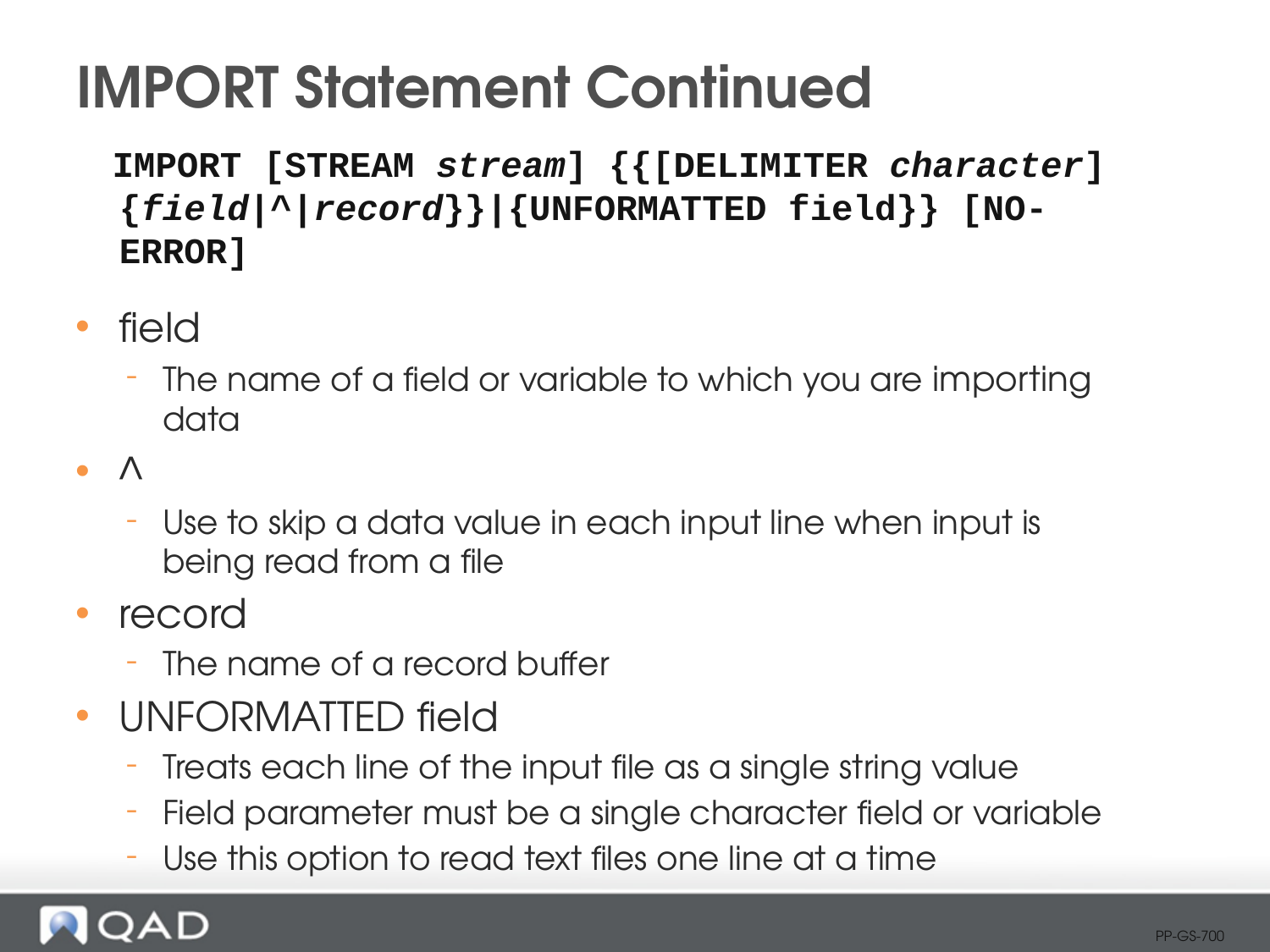

# IMPORT Statement Continued
IMPORT [STREAM stream] {{[DELIMITER character] {field|^|record}}|{UNFORMATTED field}} [NO-ERROR]

field
The name of a field or variable to which you are importing data
^
Use to skip a data value in each input line when input is being read from a file
record
The name of a record buffer
UNFORMATTED field
Treats each line of the input file as a single string value
Field parameter must be a single character field or variable
Use this option to read text files one line at a time
PP-GS-700